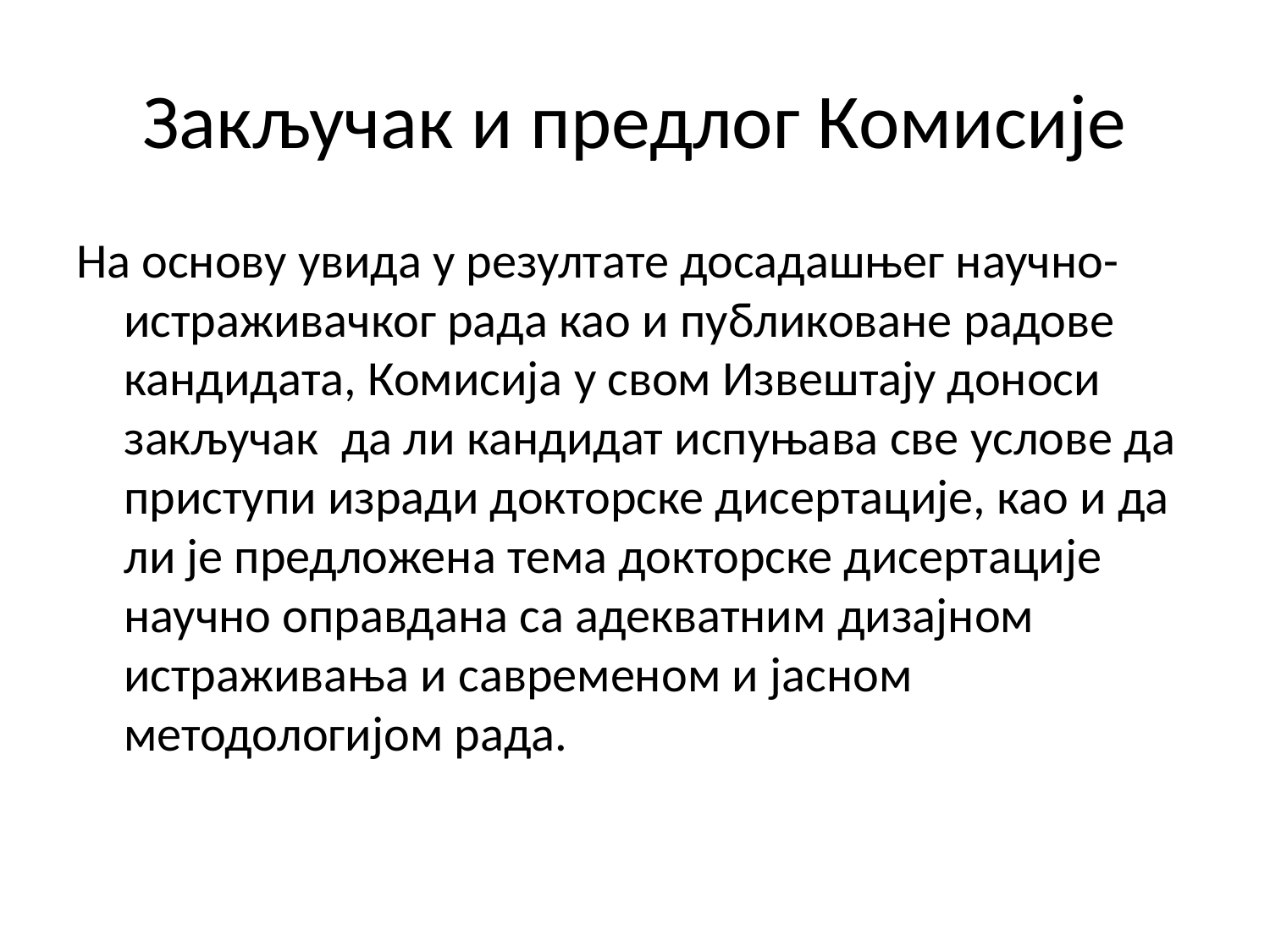

# Закључак и предлог Комисије
На основу увида у резултате досадашњег научно-истраживачког рада као и публиковане радове кандидата, Комисија у свом Извештају доноси закључак  да ли кандидат испуњава све услове да приступи изради докторске дисертације, као и да ли је предложена тема докторске дисертације научно оправдана са адекватним дизајном истраживања и савременом и јасном методологијом рада.